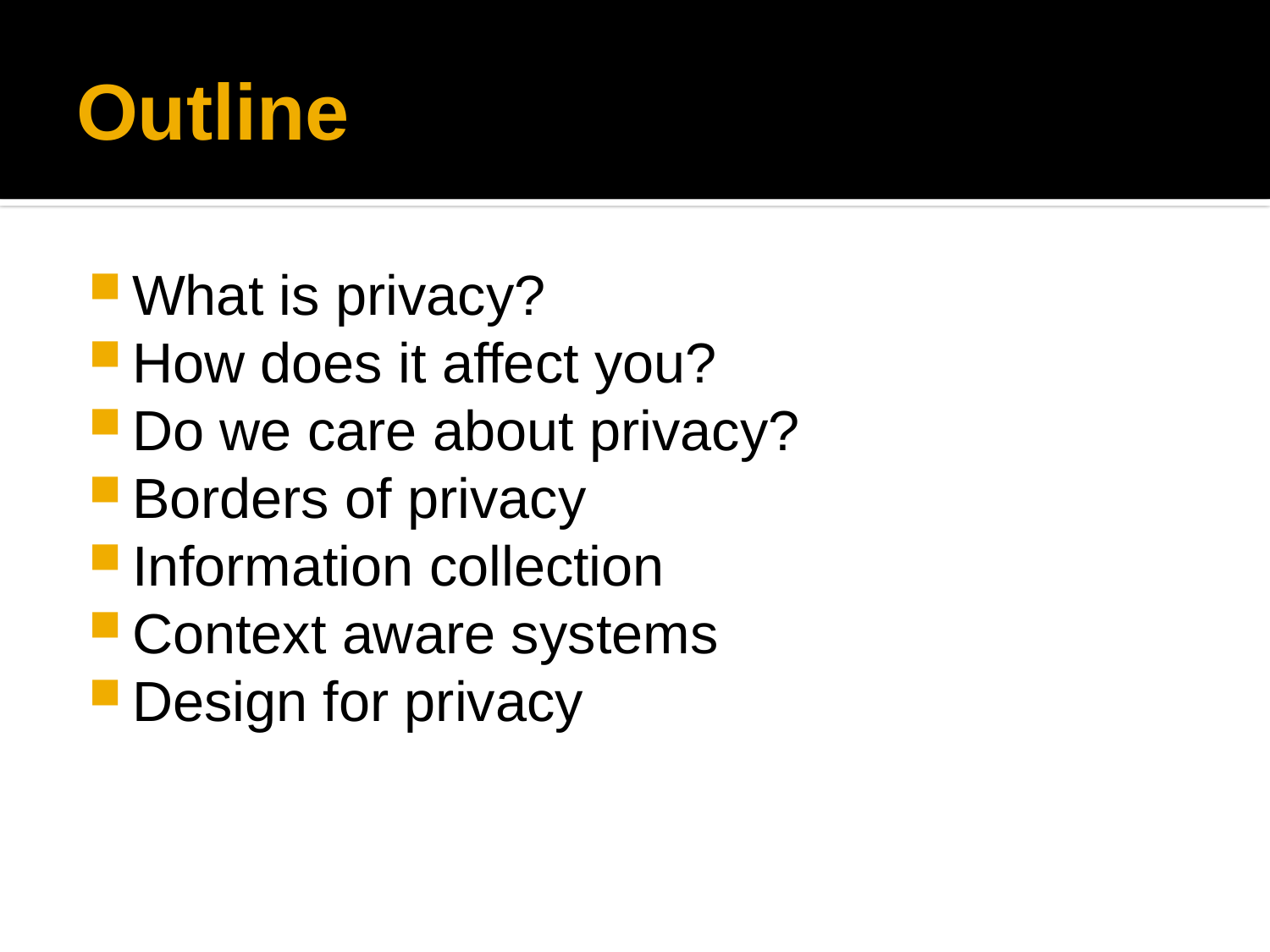

# Outline
What is privacy?
How does it affect you?
Do we care about privacy?
Borders of privacy
Information collection
Context aware systems
Design for privacy